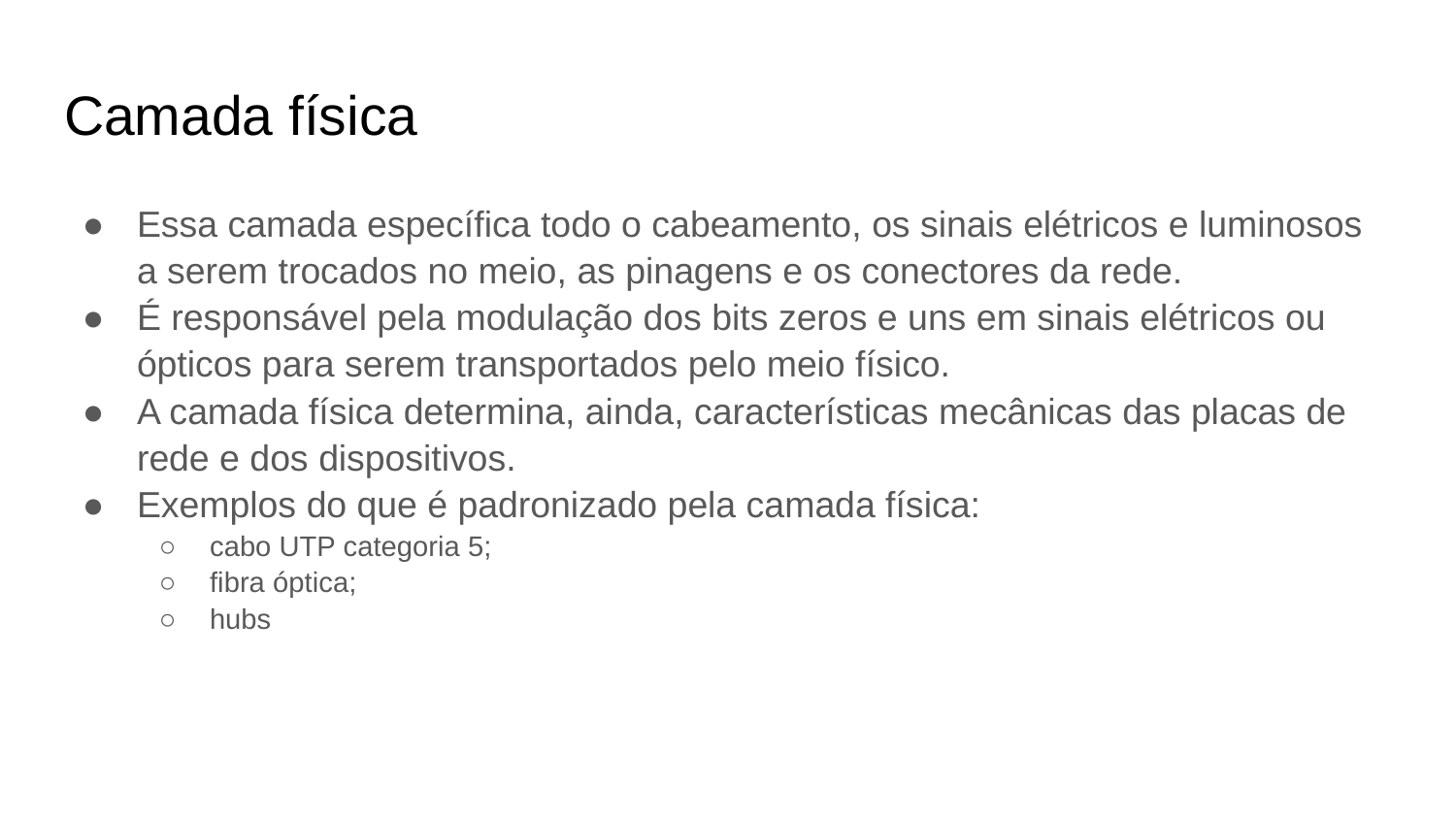

# Camada física
Essa camada específica todo o cabeamento, os sinais elétricos e luminosos a serem trocados no meio, as pinagens e os conectores da rede.
É responsável pela modulação dos bits zeros e uns em sinais elétricos ou ópticos para serem transportados pelo meio físico.
A camada física determina, ainda, características mecânicas das placas de rede e dos dispositivos.
Exemplos do que é padronizado pela camada física:
cabo UTP categoria 5;
fibra óptica;
hubs